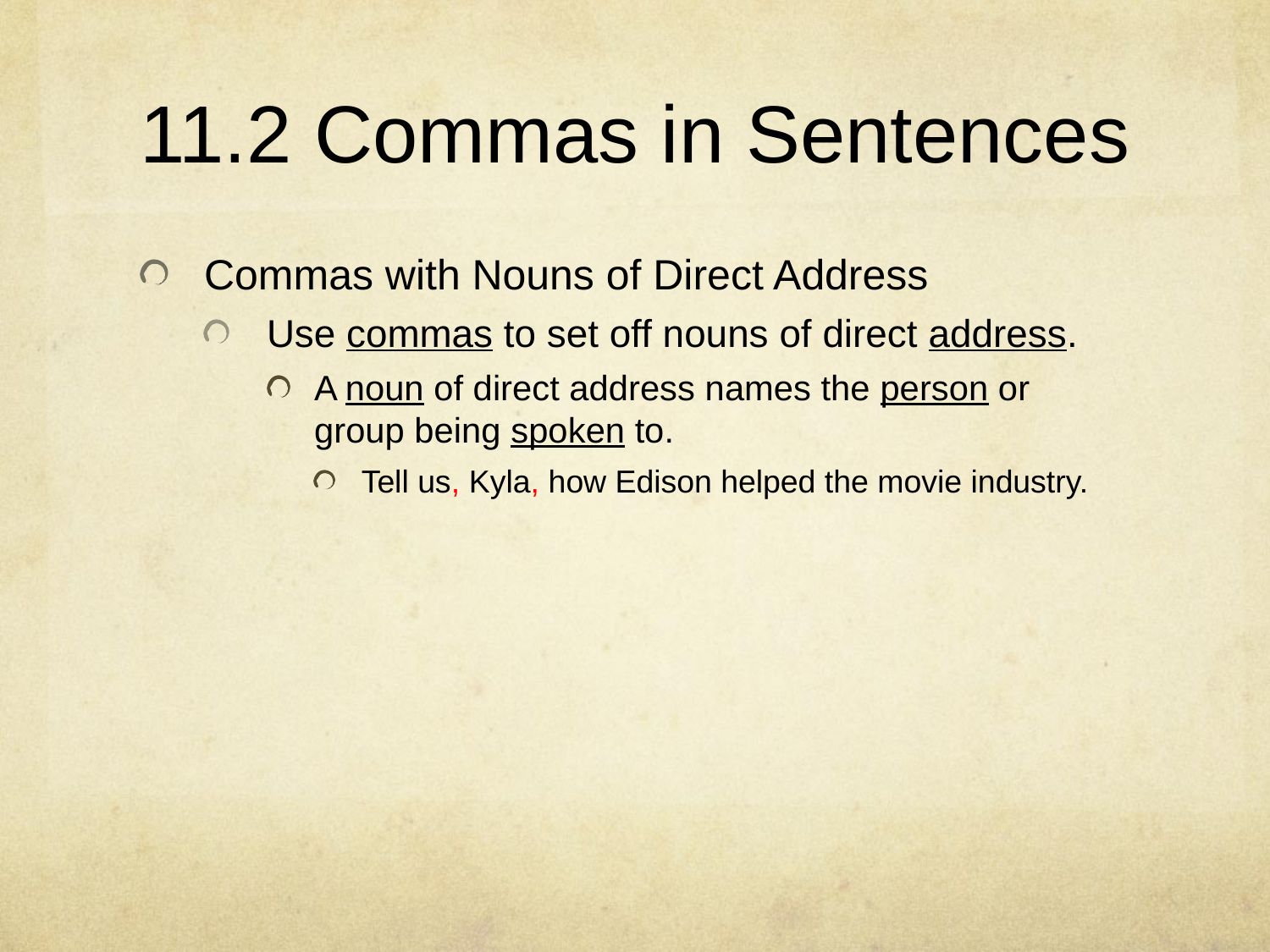

# 11.2 Commas in Sentences
Commas with Nouns of Direct Address
Use commas to set off nouns of direct address.
A noun of direct address names the person or group being spoken to.
Tell us, Kyla, how Edison helped the movie industry.